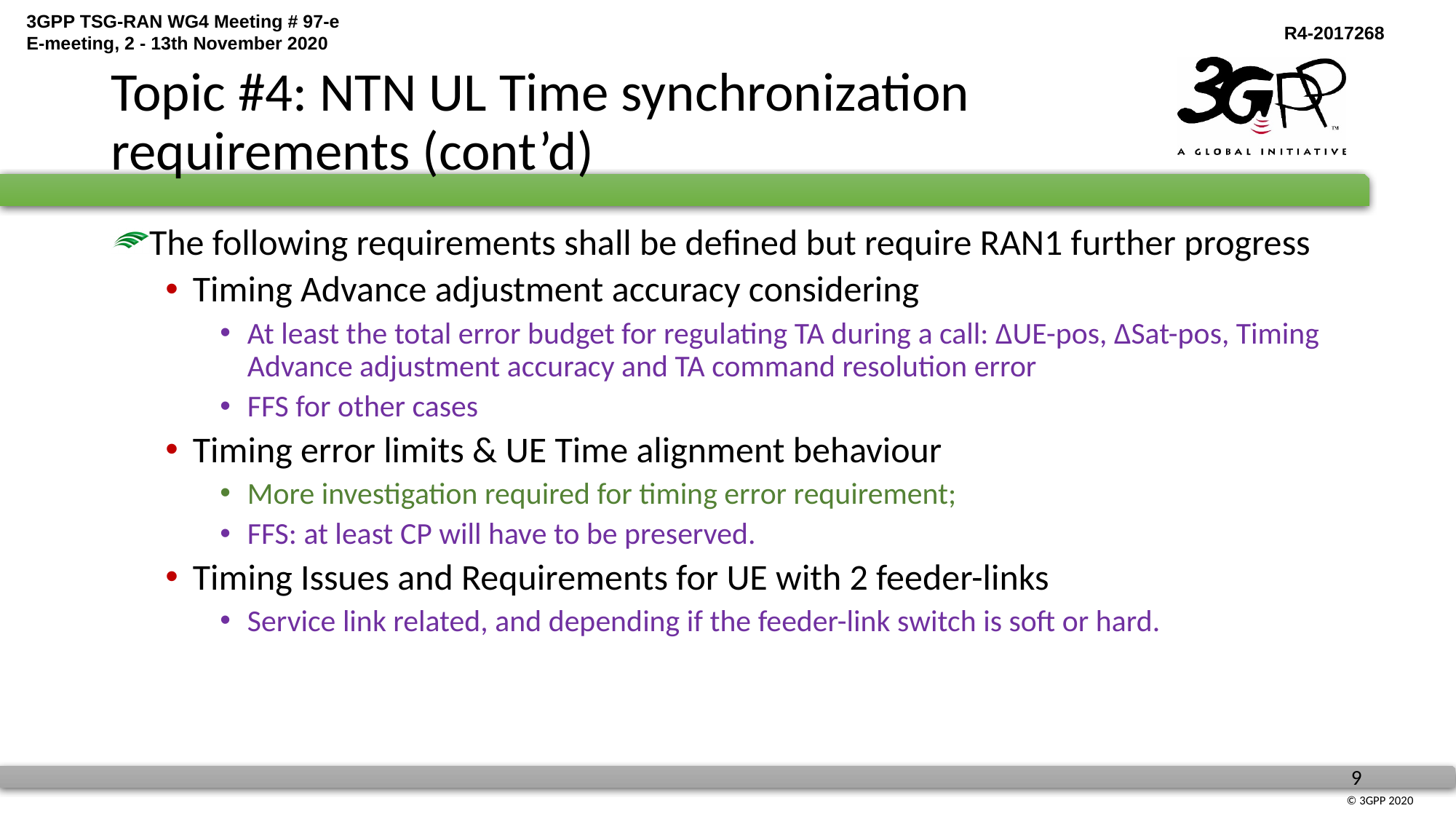

# Topic #4: NTN UL Time synchronization requirements (cont’d)
The following requirements shall be defined but require RAN1 further progress
Timing Advance adjustment accuracy considering
At least the total error budget for regulating TA during a call: ΔUE-pos, ΔSat-pos, Timing Advance adjustment accuracy and TA command resolution error
FFS for other cases
Timing error limits & UE Time alignment behaviour
More investigation required for timing error requirement;
FFS: at least CP will have to be preserved.
Timing Issues and Requirements for UE with 2 feeder-links
Service link related, and depending if the feeder-link switch is soft or hard.